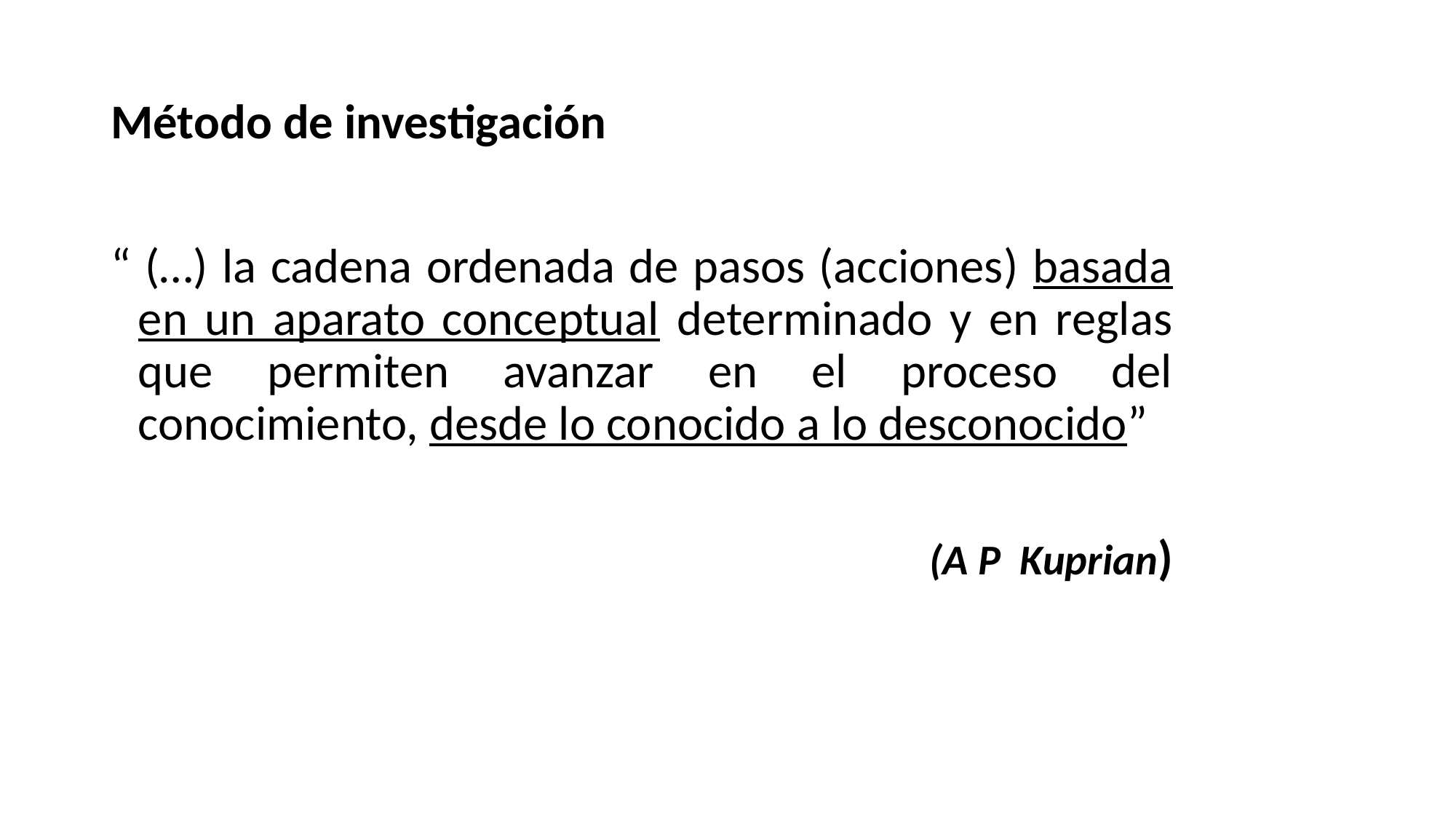

# Método de investigación
“ (…) la cadena ordenada de pasos (acciones) basada en un aparato conceptual determinado y en reglas que permiten avanzar en el proceso del conocimiento, desde lo conocido a lo desconocido”

             (A P  Kuprian)